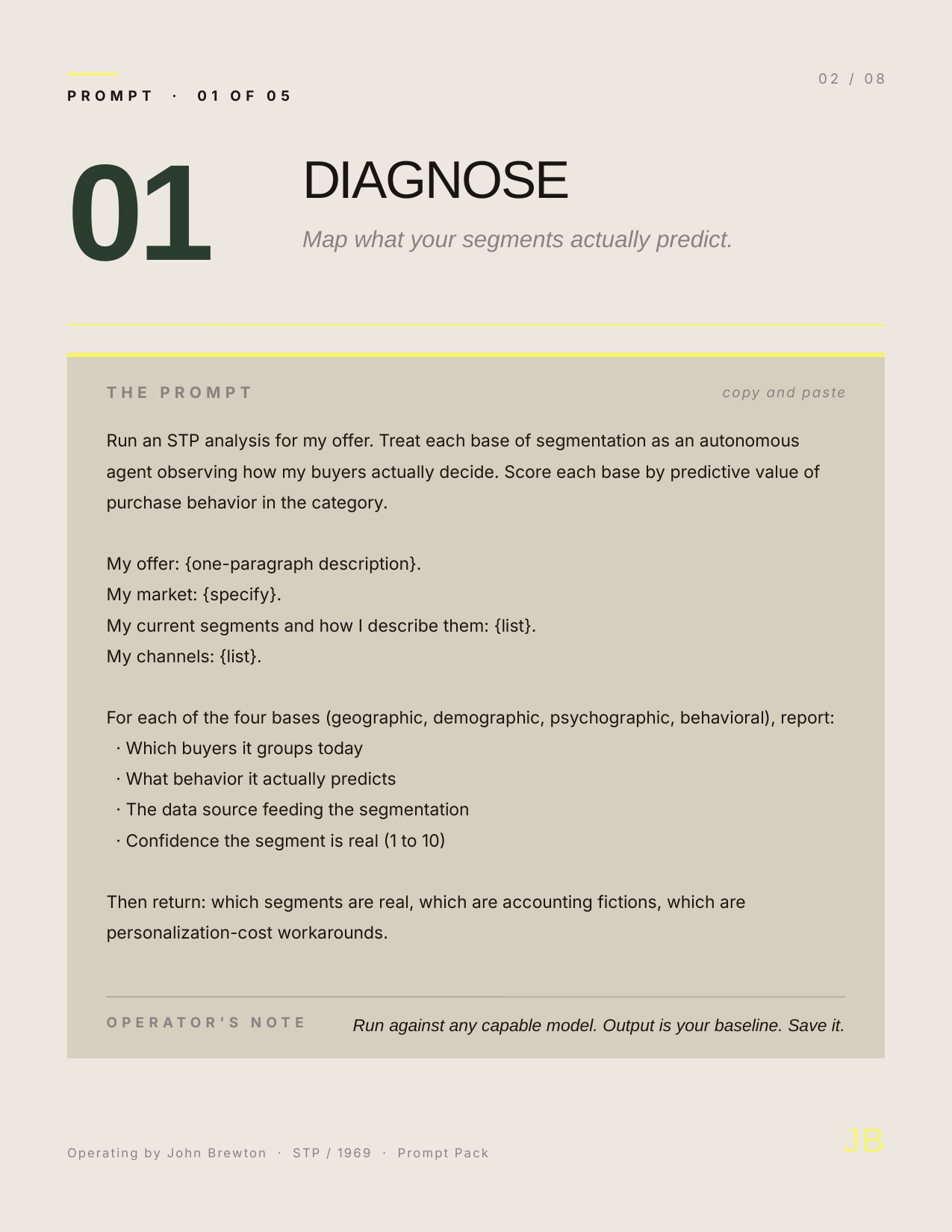

02 / 08

PROMPT  ·  01 OF 05
01
DIAGNOSE
Map what your segments actually predict.

THE PROMPT
copy and paste
Run an STP analysis for my offer. Treat each base of segmentation as an autonomous agent observing how my buyers actually decide. Score each base by predictive value of purchase behavior in the category.

My offer: {one-paragraph description}.
My market: {specify}.
My current segments and how I describe them: {list}.
My channels: {list}.

For each of the four bases (geographic, demographic, psychographic, behavioral), report:
  · Which buyers it groups today
  · What behavior it actually predicts
  · The data source feeding the segmentation
  · Confidence the segment is real (1 to 10)

Then return: which segments are real, which are accounting fictions, which are personalization-cost workarounds.

OPERATOR'S NOTE
Run against any capable model. Output is your baseline. Save it.
JB
Operating by John Brewton  ·  STP / 1969  ·  Prompt Pack